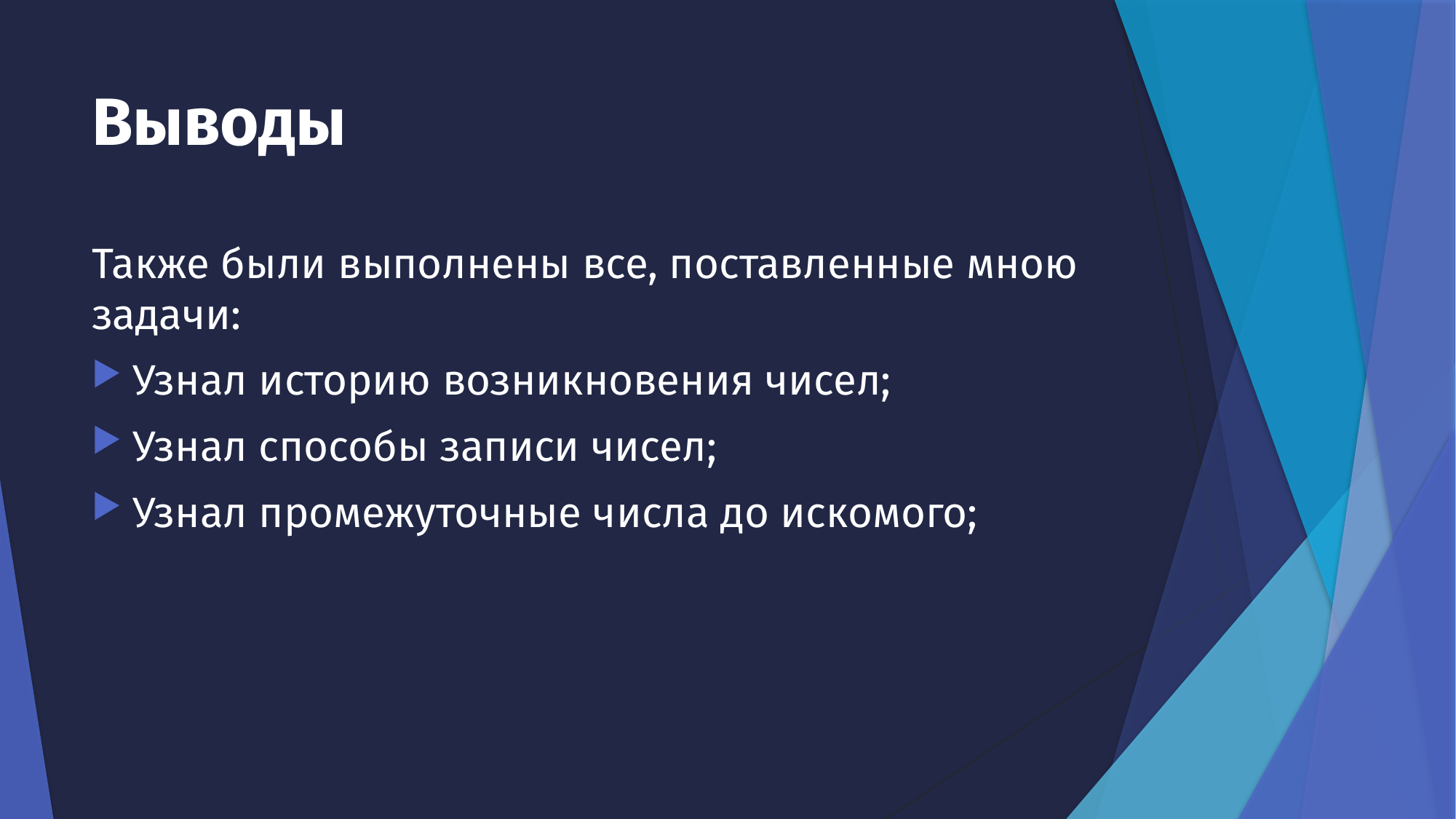

# Выводы
Также были выполнены все, поставленные мною задачи:
Узнал историю возникновения чисел;
Узнал способы записи чисел;
Узнал промежуточные числа до искомого;